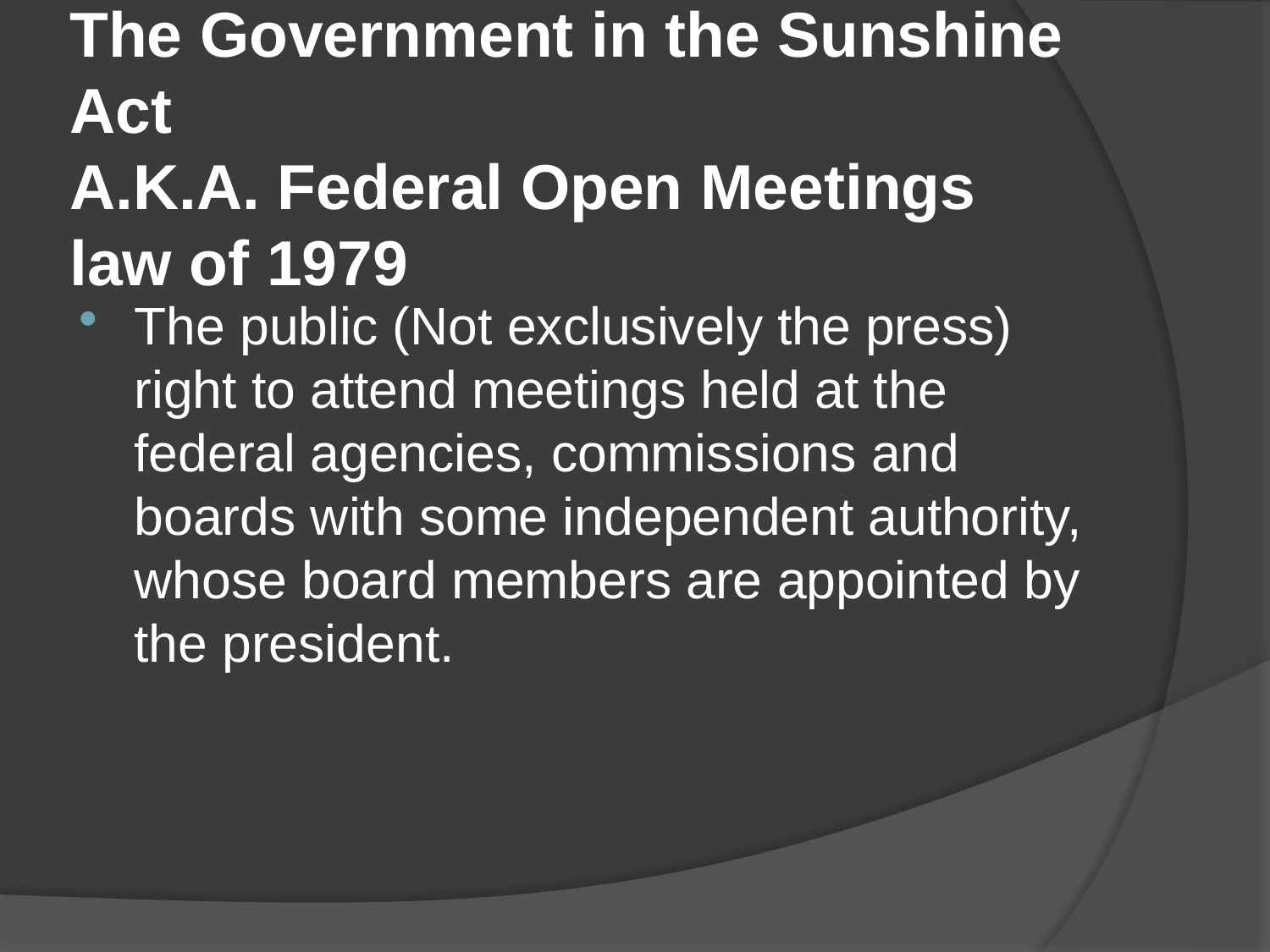

# The Government in the Sunshine Act A.K.A. Federal Open Meetings law of 1979
The public (Not exclusively the press) right to attend meetings held at the federal agencies, commissions and boards with some independent authority, whose board members are appointed by the president.